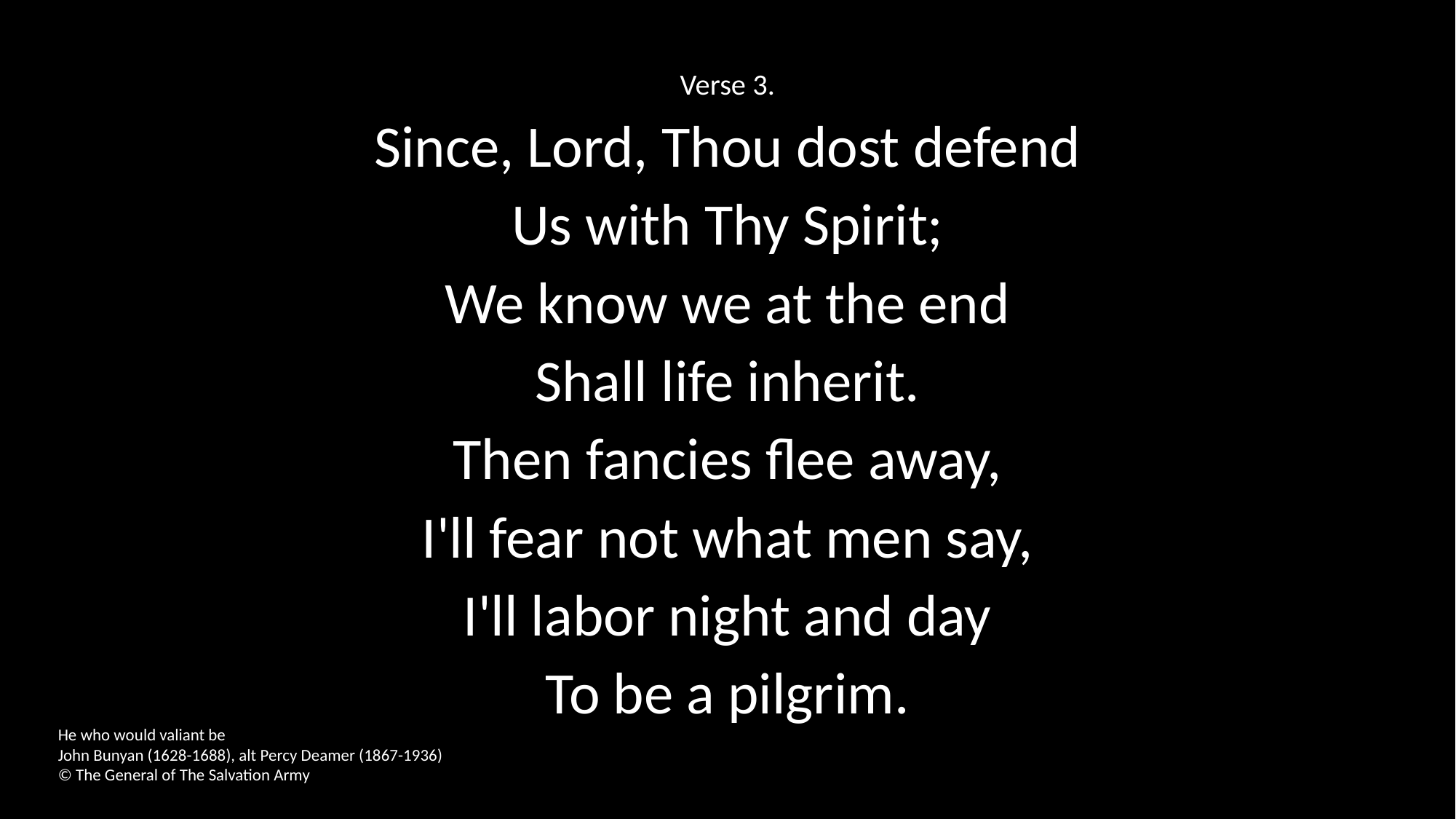

Verse 3.
Since, Lord, Thou dost defend
Us with Thy Spirit;
We know we at the end
Shall life inherit.
Then fancies flee away,
I'll fear not what men say,
I'll labor night and day
To be a pilgrim.
He who would valiant be
John Bunyan (1628-1688), alt Percy Deamer (1867-1936)
© The General of The Salvation Army